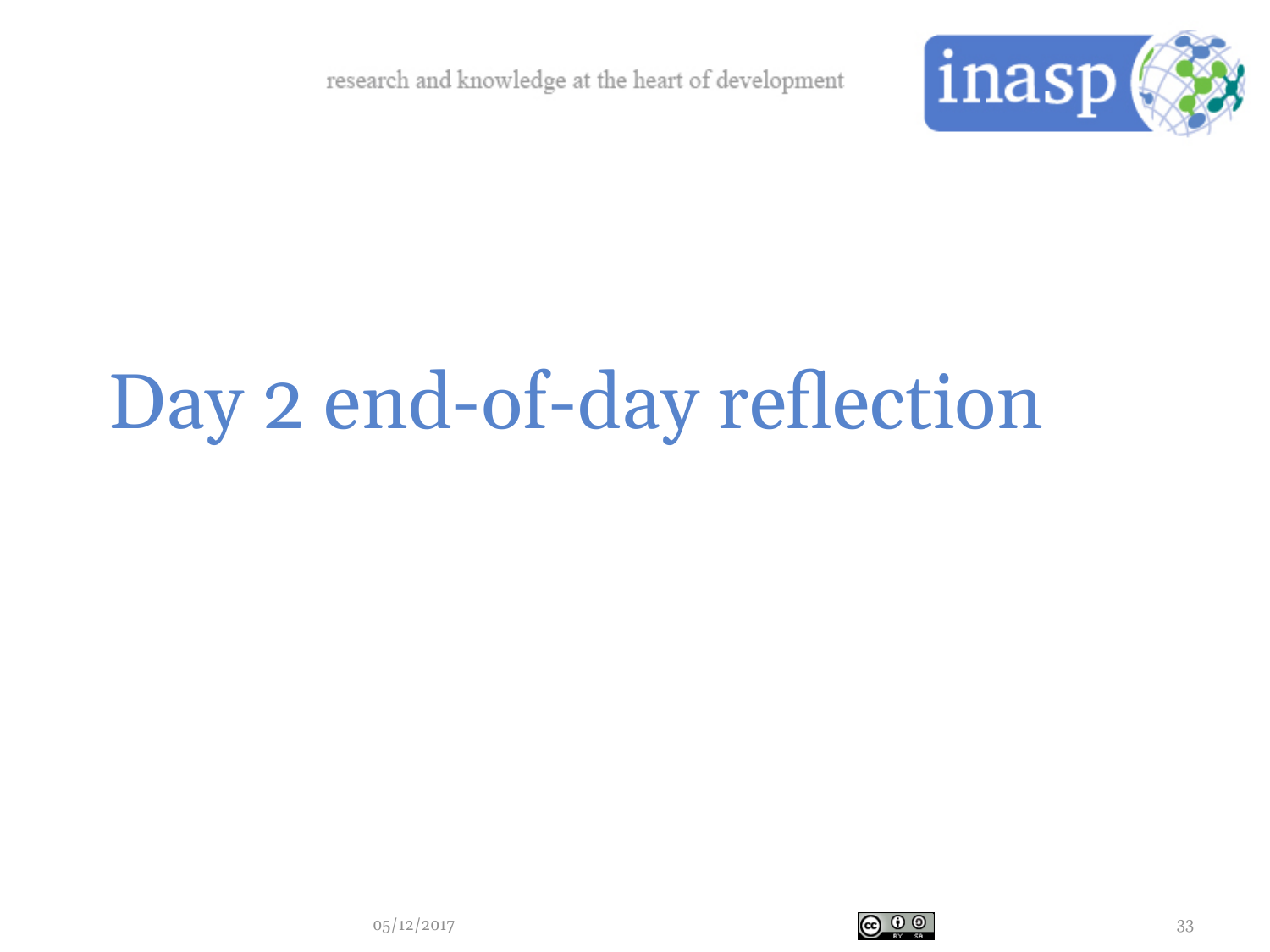

# Day 2 end-of-day reflection

05/12/2017

33